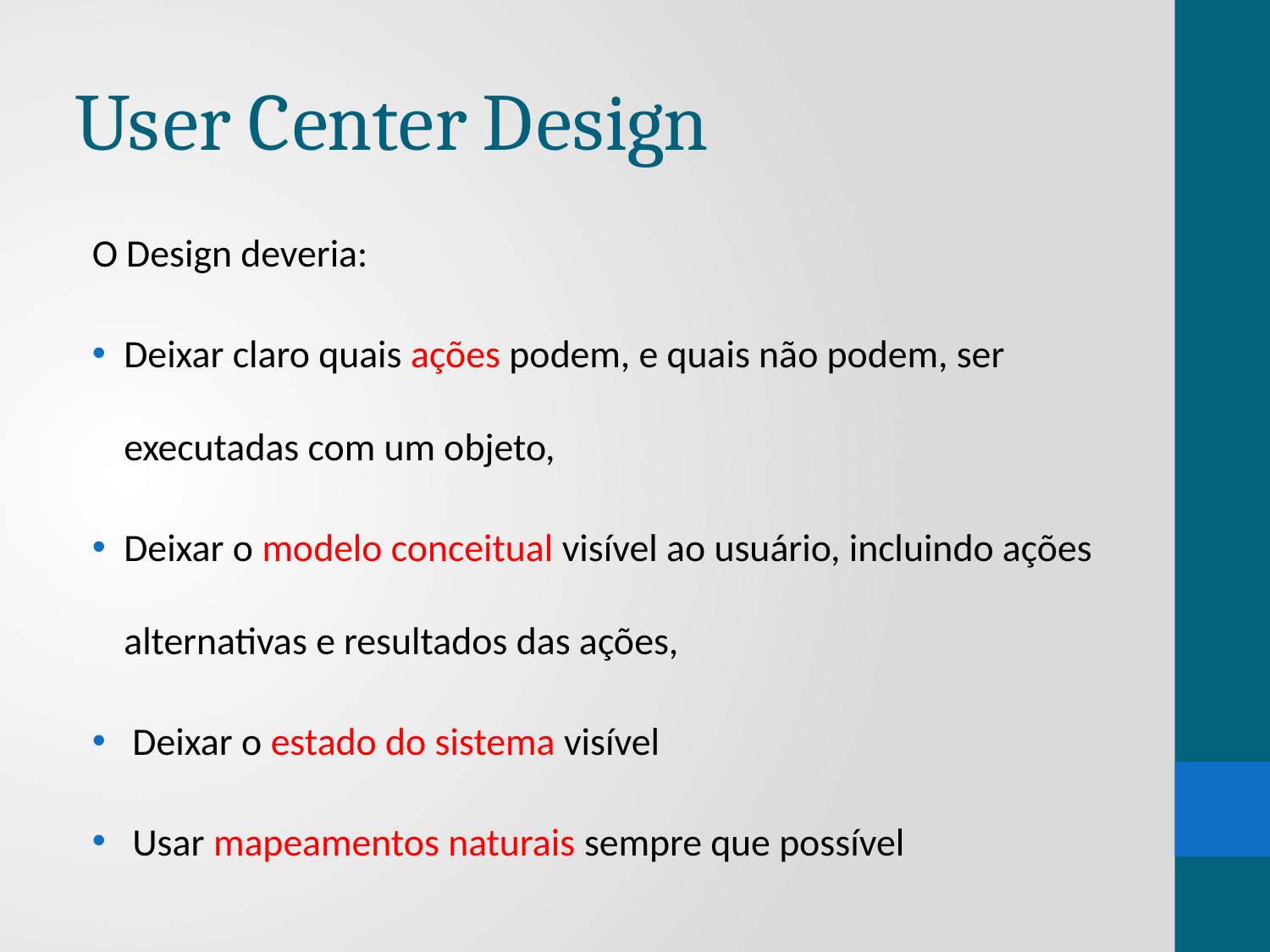

# User Center Design
O Design deveria:
Deixar claro quais ações podem, e quais não podem, ser executadas com um objeto,
Deixar o modelo conceitual visível ao usuário, incluindo ações alternativas e resultados das ações,
 Deixar o estado do sistema visível
 Usar mapeamentos naturais sempre que possível